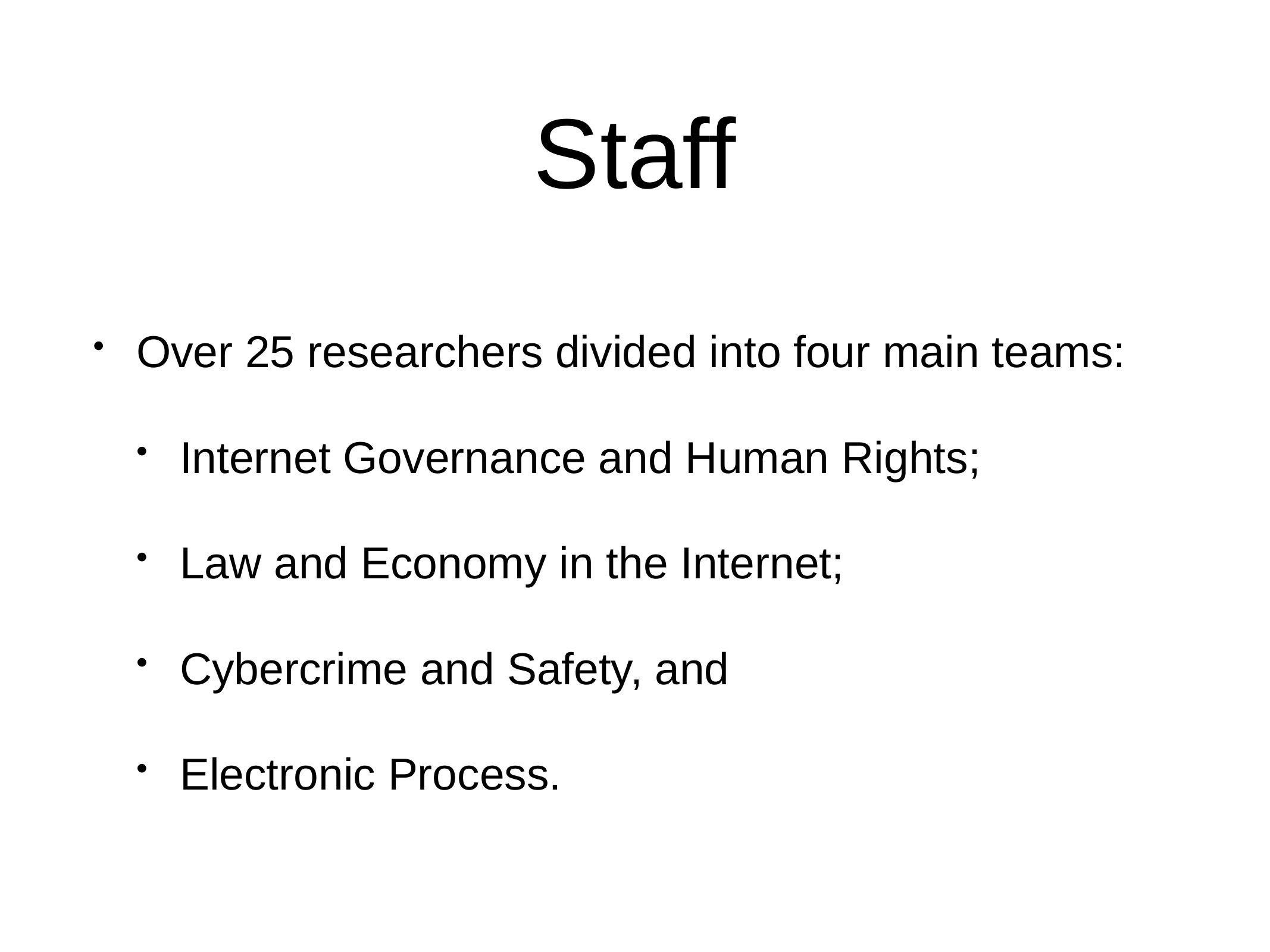

# Staff
Over 25 researchers divided into four main teams:
Internet Governance and Human Rights;
Law and Economy in the Internet;
Cybercrime and Safety, and
Electronic Process.